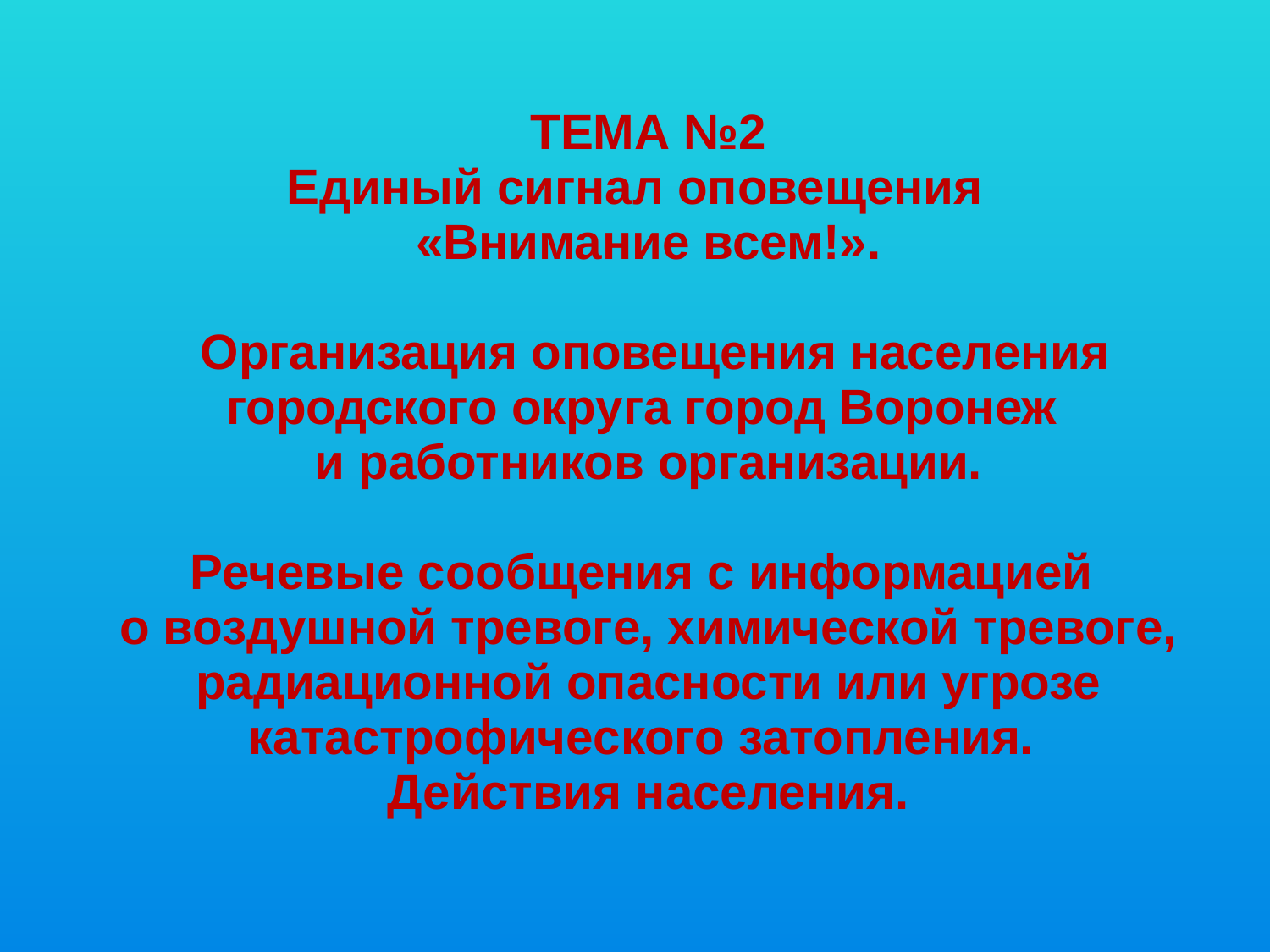

| ТЕМА №2 Единый сигнал оповещения «Внимание всем!». Организация оповещения населения городского округа город Воронеж и работников организации. Речевые сообщения с информацией о воздушной тревоге, химической тревоге, радиационной опасности или угрозе катастрофического затопления. Действия населения. |
| --- |